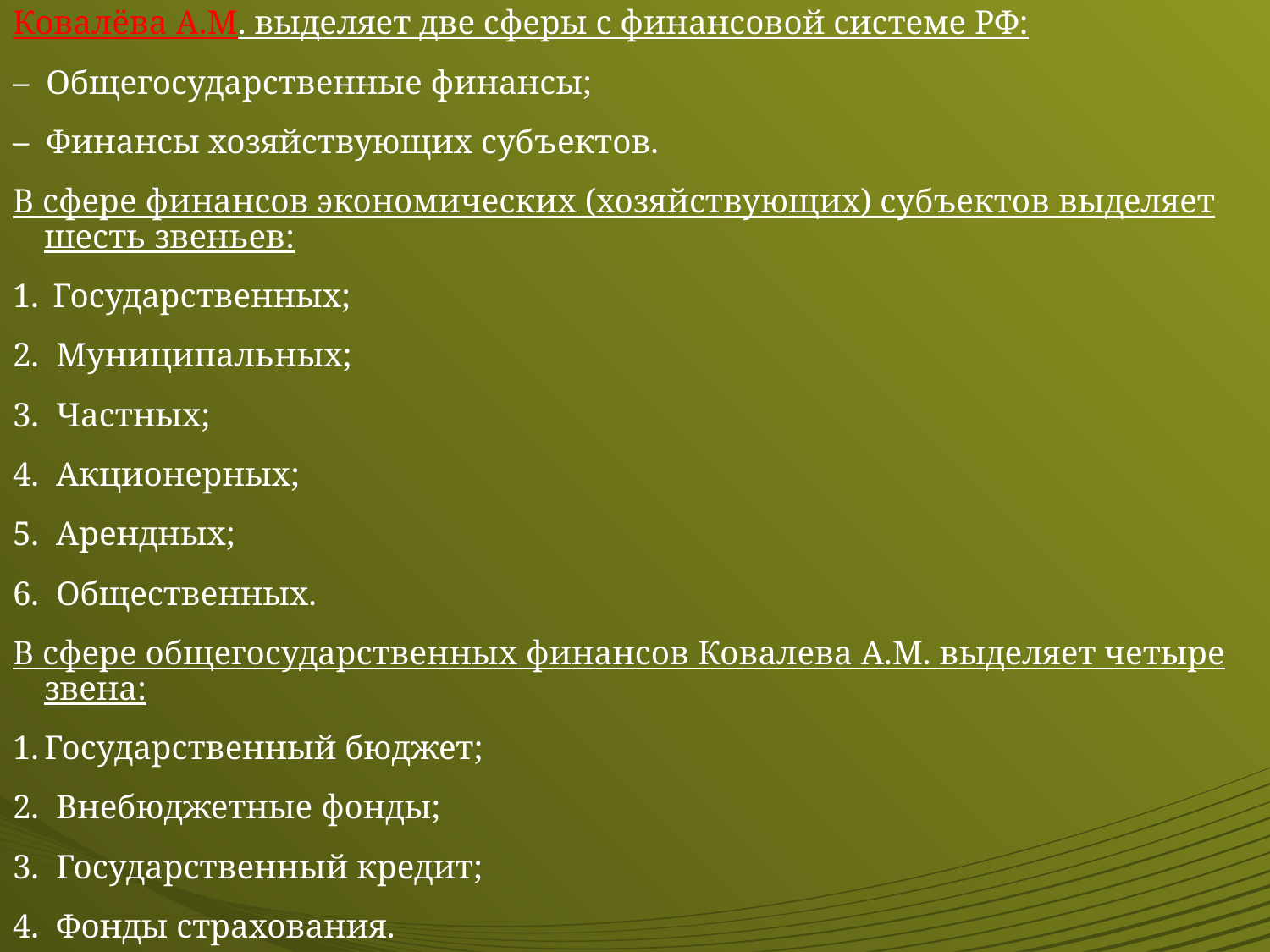

Ковалёва А.М. выделяет две сферы с финансовой системе РФ:
–  Общегосударственные финансы;
–  Финансы хозяйствующих субъектов.
В сфере финансов экономических (хозяйствующих) субъектов выделяет шесть звеньев:
1.	 Государственных;
2.  Муниципальных;
3.  Частных;
4.  Акционерных;
5.  Арендных;
6.  Общественных.
В сфере общегосударственных финансов Ковалева А.М. выделяет четыре звена:
1.	Государственный бюджет;
2.  Внебюджетные фонды;
3.  Государственный кредит;
4.  Фонды страхования.